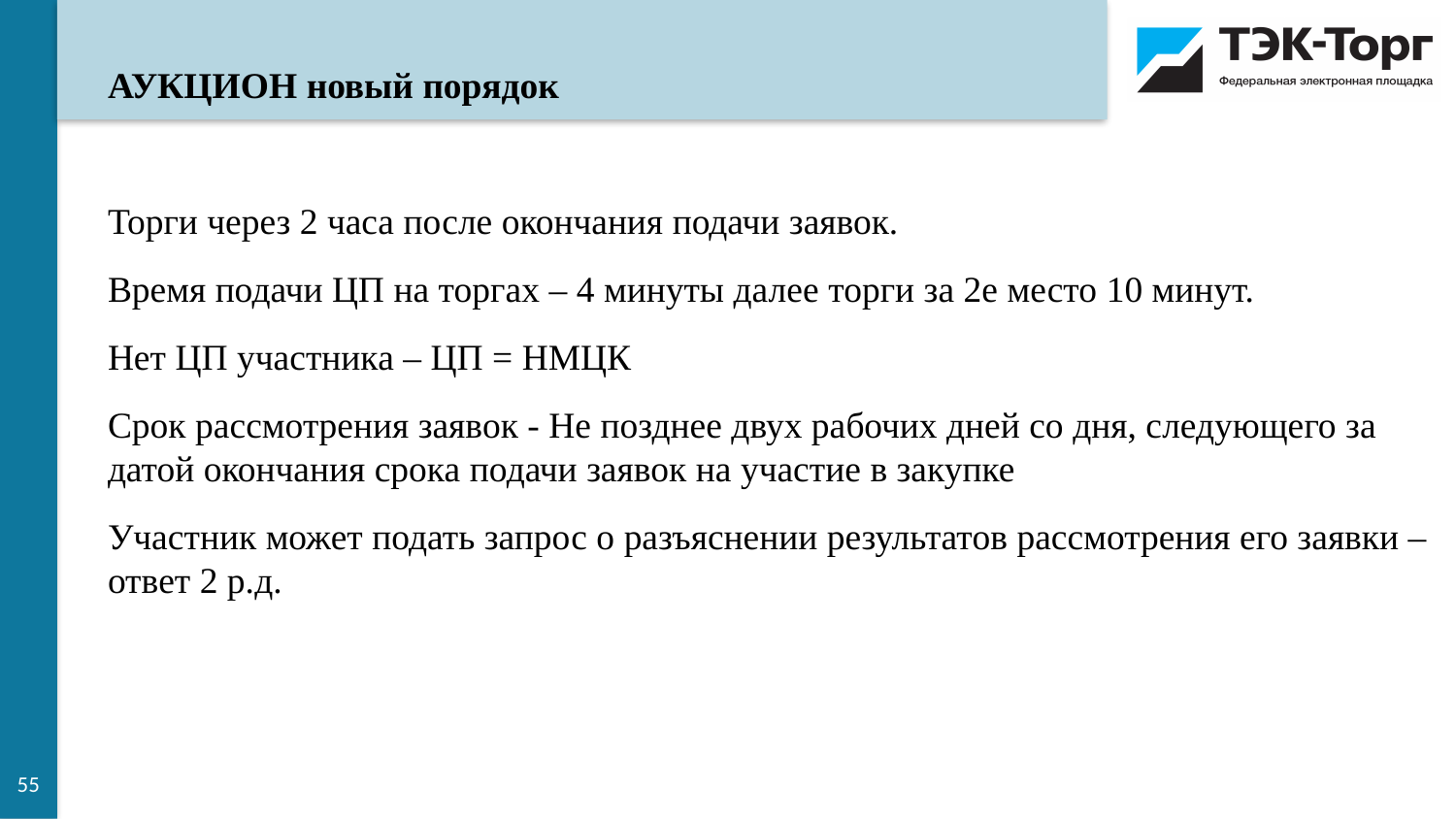

АУКЦИОН новый порядок

Торги через 2 часа после окончания подачи заявок.
Время подачи ЦП на торгах – 4 минуты далее торги за 2е место 10 минут.
Нет ЦП участника – ЦП = НМЦК
Срок рассмотрения заявок - Не позднее двух рабочих дней со дня, следующего за датой окончания срока подачи заявок на участие в закупке
Участник может подать запрос о разъяснении результатов рассмотрения его заявки – ответ 2 р.д.
55